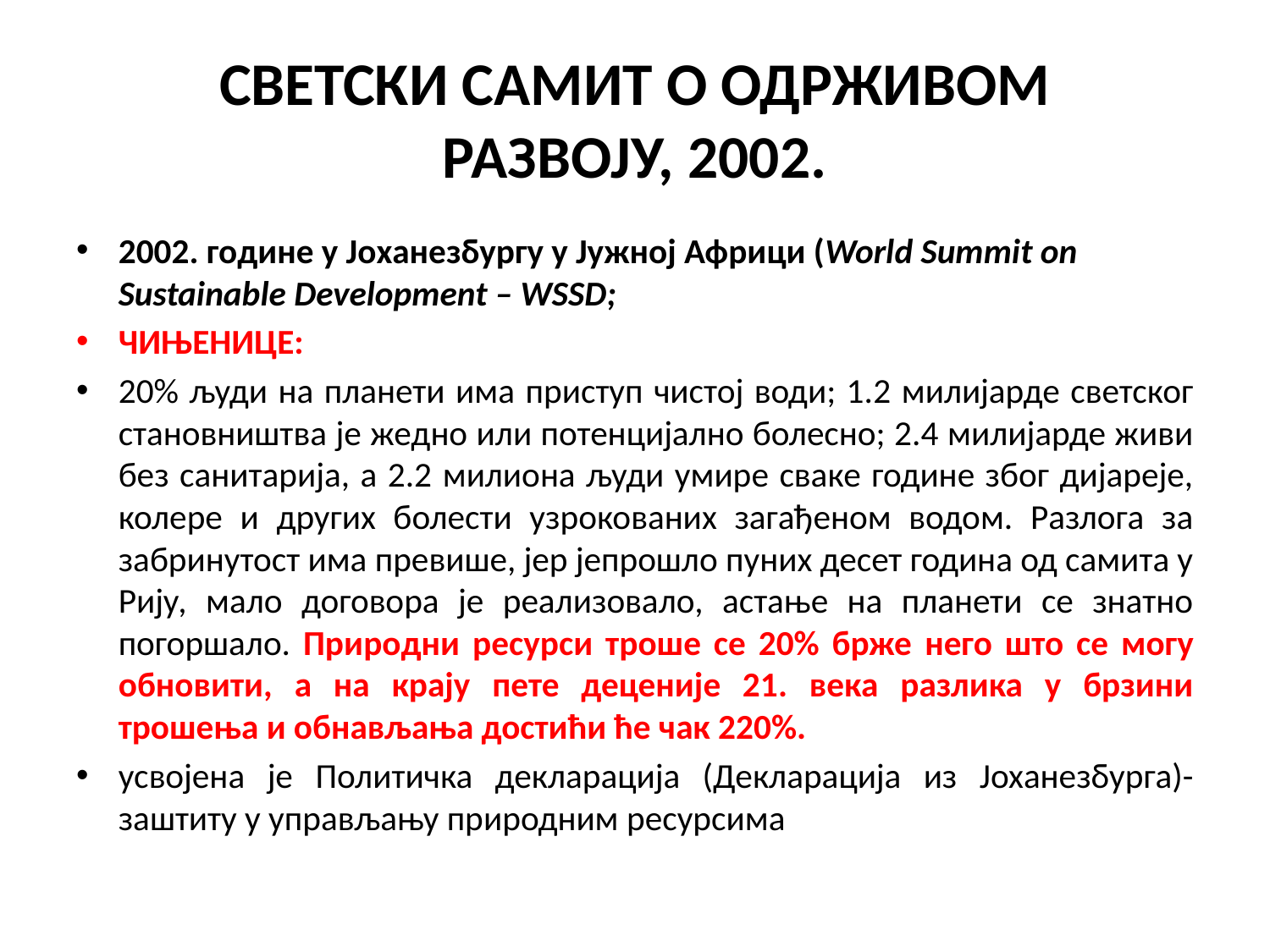

# СВЕТСКИ САМИТ О ОДРЖИВОМ РАЗВОЈУ, 2002.
2002. године у Јоханезбургу у Јужној Африци (World Summit on Sustainable Development – WSSD;
ЧИЊЕНИЦЕ:
20% људи на планети има приступ чистој води; 1.2 милијарде светског становништва је жедно или потенцијално болесно; 2.4 милијарде живи без санитарија, а 2.2 милиона људи умире сваке године због дијареје, колере и других болести узрокованих загађеном водом. Разлога за забринутост има превише, јер јепрошло пуних десет година од самита у Рију, мало договора је реализовало, астање на планети се знатно погоршало. Природни ресурси троше се 20% брже него што се могу обновити, а на крају пете деценије 21. века разлика у брзини трошења и обнављања достићи ће чак 220%.
усвојенa je Политичка декларација (Декларација из Јоханезбурга)- заштиту у управљању природним ресурсима